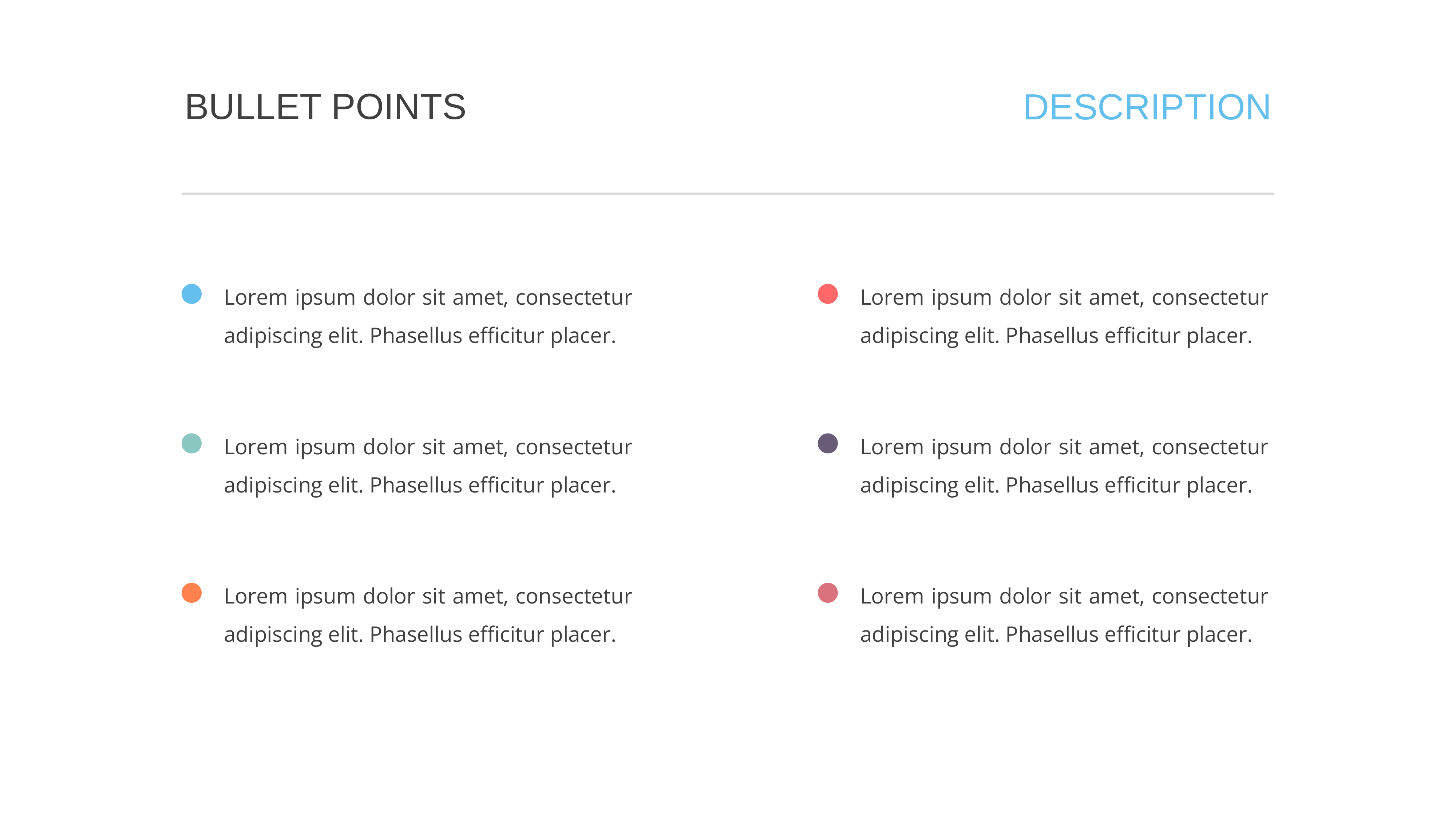

BULLET POINTS
DESCRIPTION
Lorem ipsum dolor sit amet, consectetur adipiscing elit. Phasellus efficitur placer.
Lorem ipsum dolor sit amet, consectetur adipiscing elit. Phasellus efficitur placer.

Lorem ipsum dolor sit amet, consectetur adipiscing elit. Phasellus efficitur placer.
Lorem ipsum dolor sit amet, consectetur adipiscing elit. Phasellus efficitur placer.

Lorem ipsum dolor sit amet, consectetur adipiscing elit. Phasellus efficitur placer.
Lorem ipsum dolor sit amet, consectetur adipiscing elit. Phasellus efficitur placer.